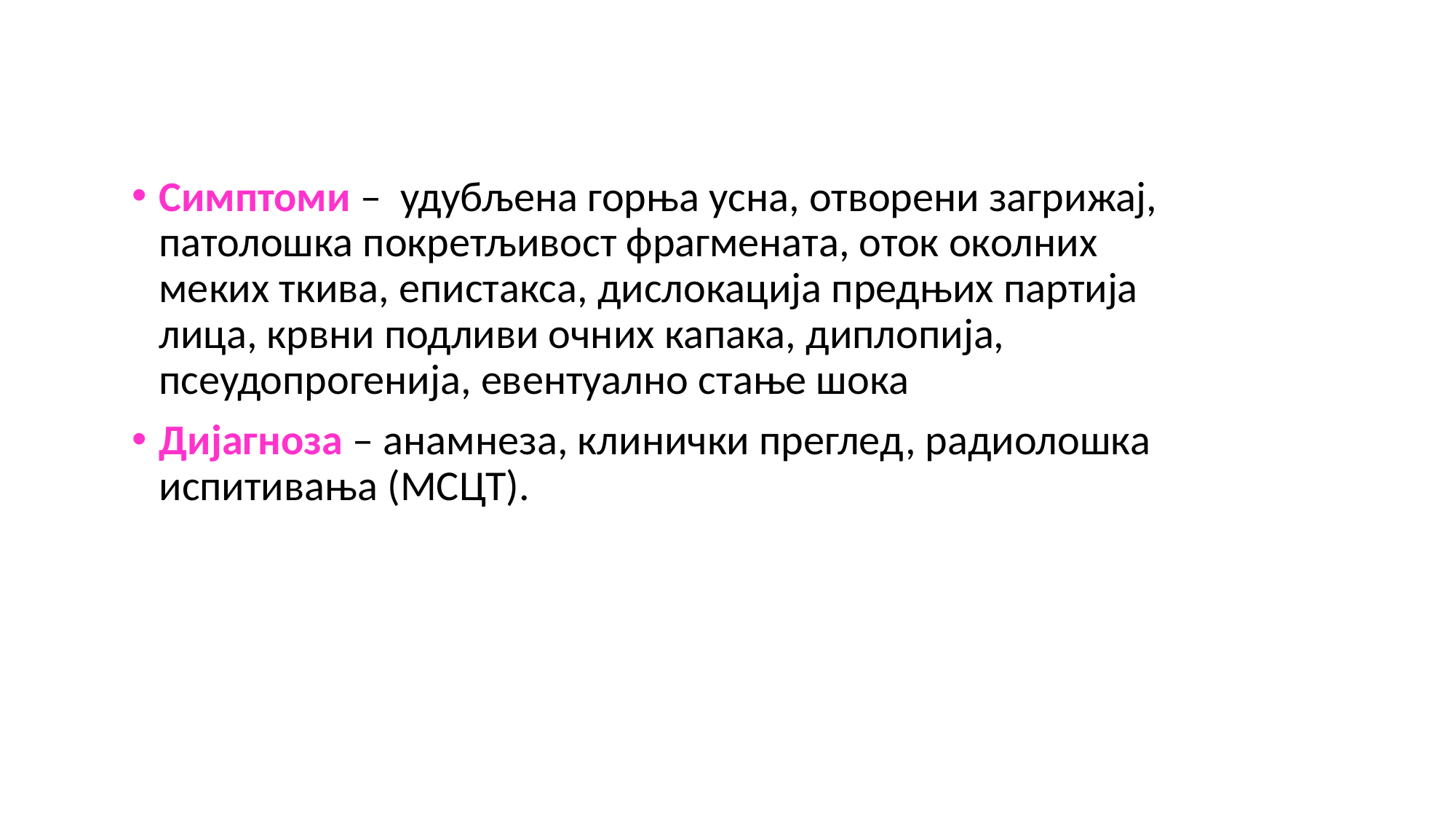

Симптоми –  удубљена горња усна, отворени загрижај, патолошка покретљивост фрагмената, оток околних меких ткива, епистакса, дислокација предњих партија лица, крвни подливи очних капака, диплопија, псеудопрогенија, евентуално стање шока
Дијагноза – анамнеза, клинички преглед, радиолошка испитивања (МСЦТ).